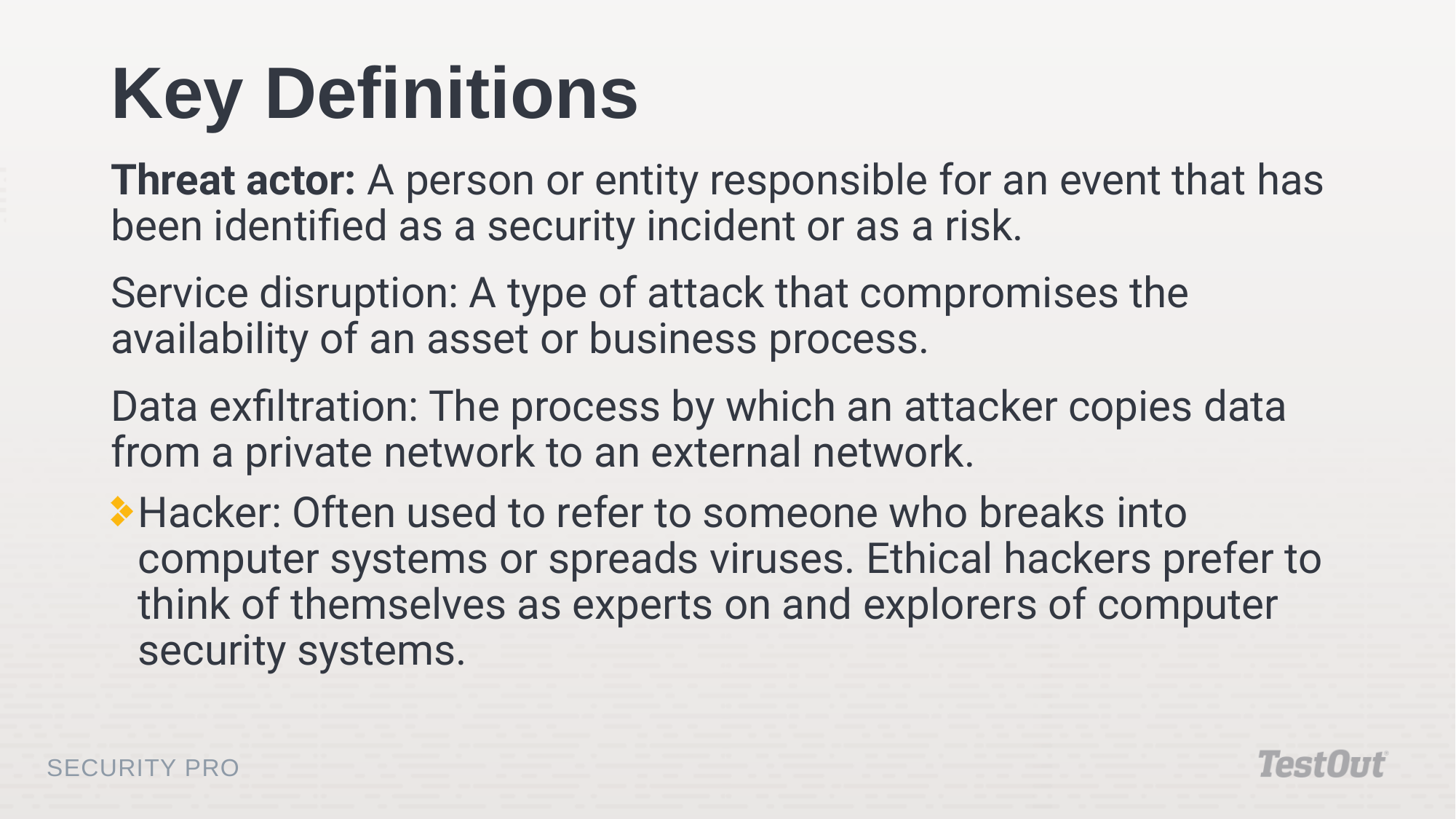

# Key Definitions
Threat actor: A person or entity responsible for an event that has been identified as a security incident or as a risk.
Service disruption: A type of attack that compromises the availability of an asset or business process.
Data exfiltration: The process by which an attacker copies data from a private network to an external network.
Hacker: Often used to refer to someone who breaks into computer systems or spreads viruses. Ethical hackers prefer to think of themselves as experts on and explorers of computer security systems.
Security Pro